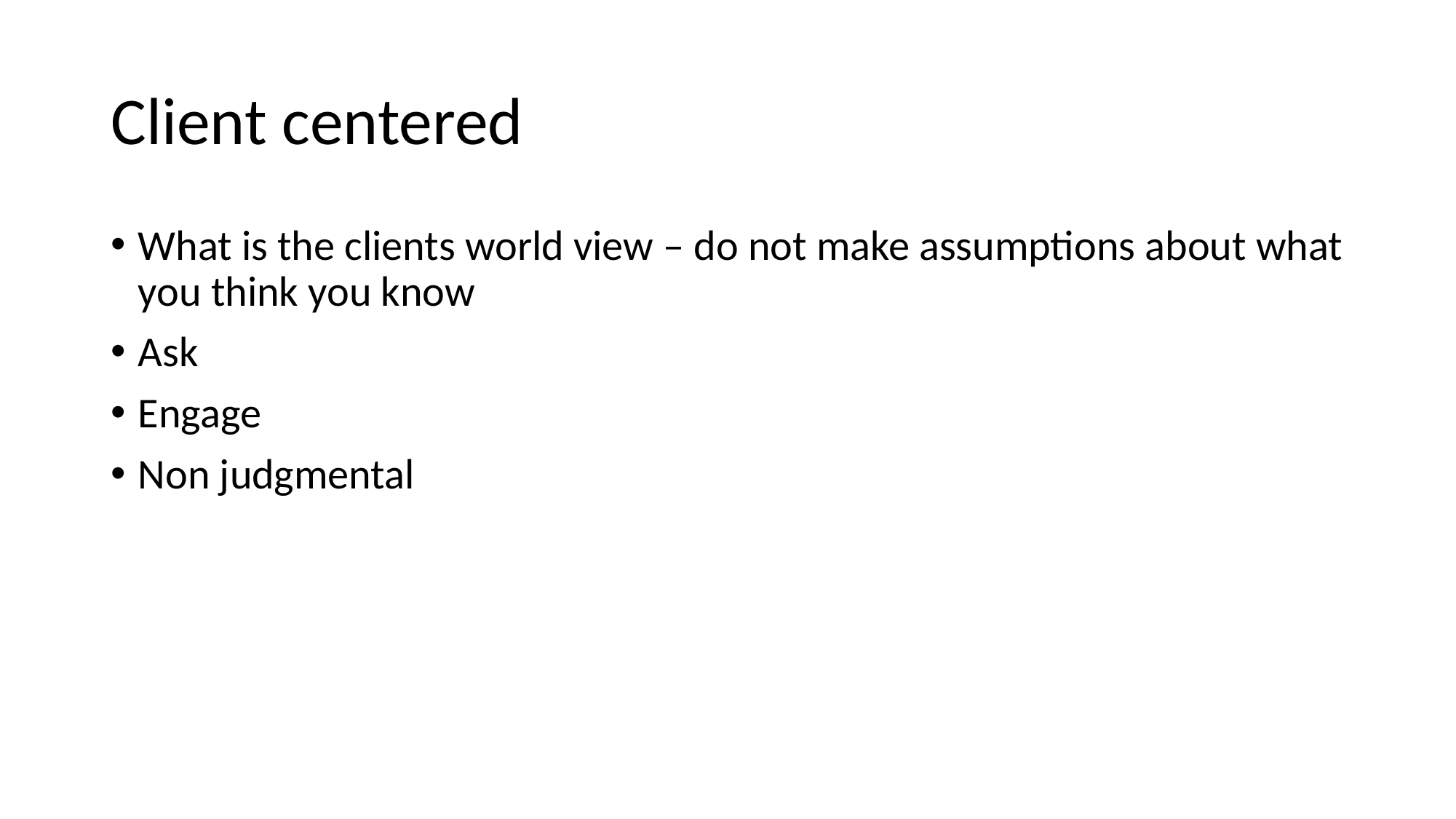

# Client centered
What is the clients world view – do not make assumptions about what you think you know
Ask
Engage
Non judgmental